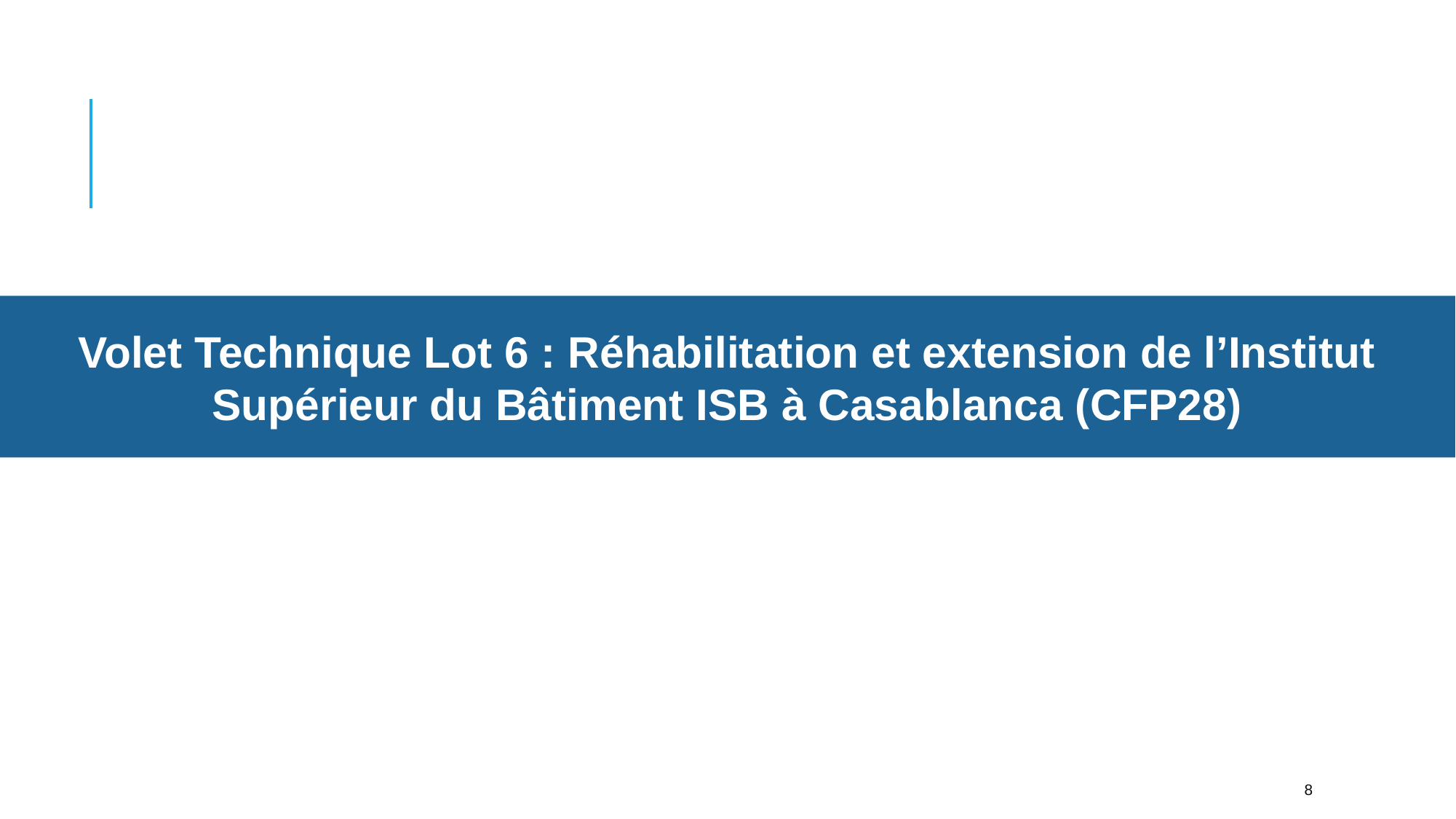

Volet Technique Lot 6 : Réhabilitation et extension de l’Institut Supérieur du Bâtiment ISB à Casablanca (CFP28)
8